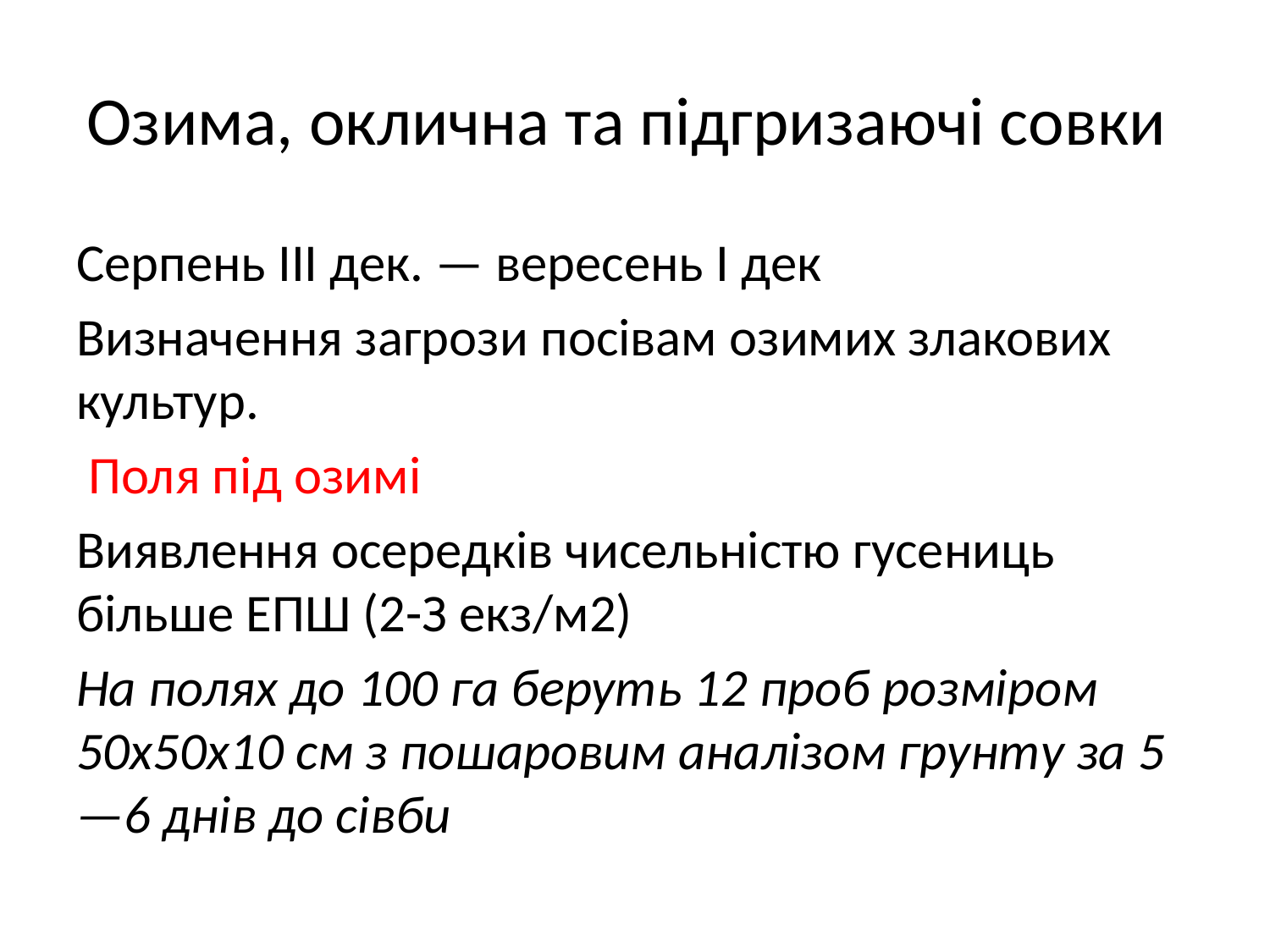

# Озима, оклична та підгризаючі совки
Серпень ІІІ дек. — вересень І дек
Визначення загрози посівам озимих злакових культур.
 Поля під озимі
Виявлення осередків чисельністю гусениць більше ЕПШ (2-З екз/м2)
На полях до 100 га беруть 12 проб розміром  50x50x10 см з пошаровим аналізом грунту за 5—6 днів до сівби